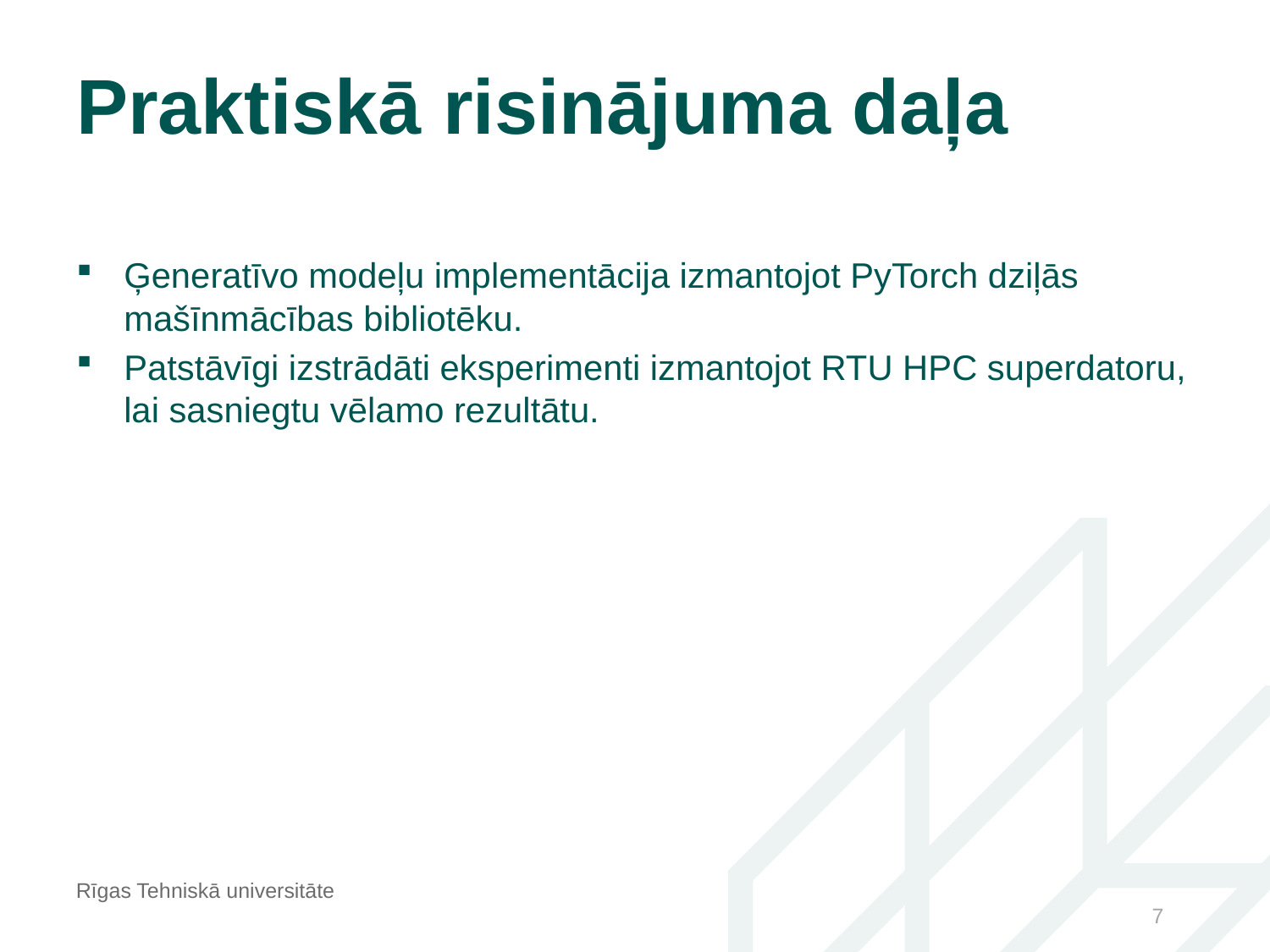

# Praktiskā risinājuma daļa
Ģeneratīvo modeļu implementācija izmantojot PyTorch dziļās mašīnmācības bibliotēku.
Patstāvīgi izstrādāti eksperimenti izmantojot RTU HPC superdatoru, lai sasniegtu vēlamo rezultātu.

Rīgas Tehniskā universitāte